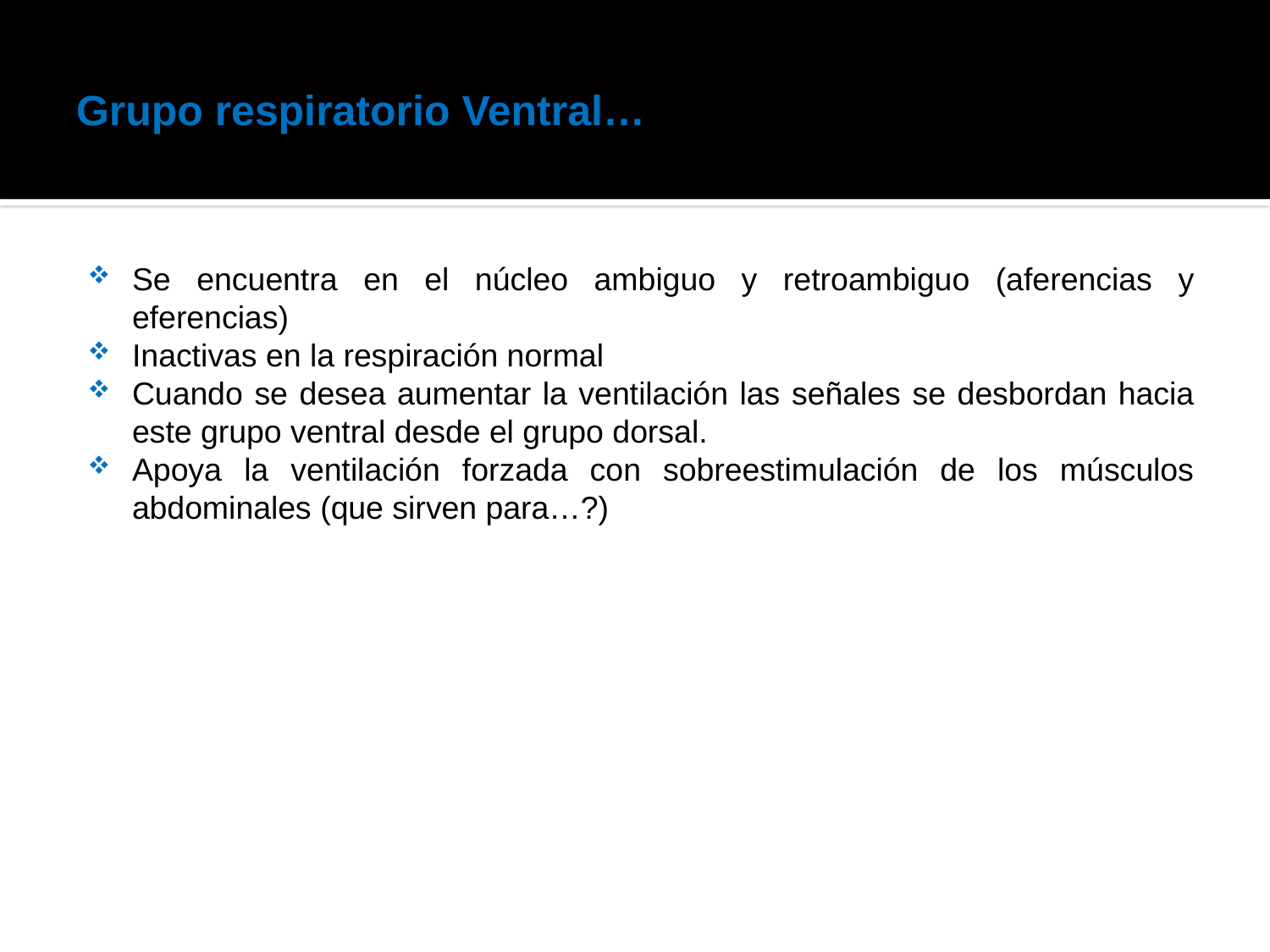

# Grupo respiratorio Ventral…
Se encuentra en el núcleo ambiguo y retroambiguo (aferencias y eferencias)
Inactivas en la respiración normal
Cuando se desea aumentar la ventilación las señales se desbordan hacia este grupo ventral desde el grupo dorsal.
Apoya la ventilación forzada con sobreestimulación de los músculos abdominales (que sirven para…?)